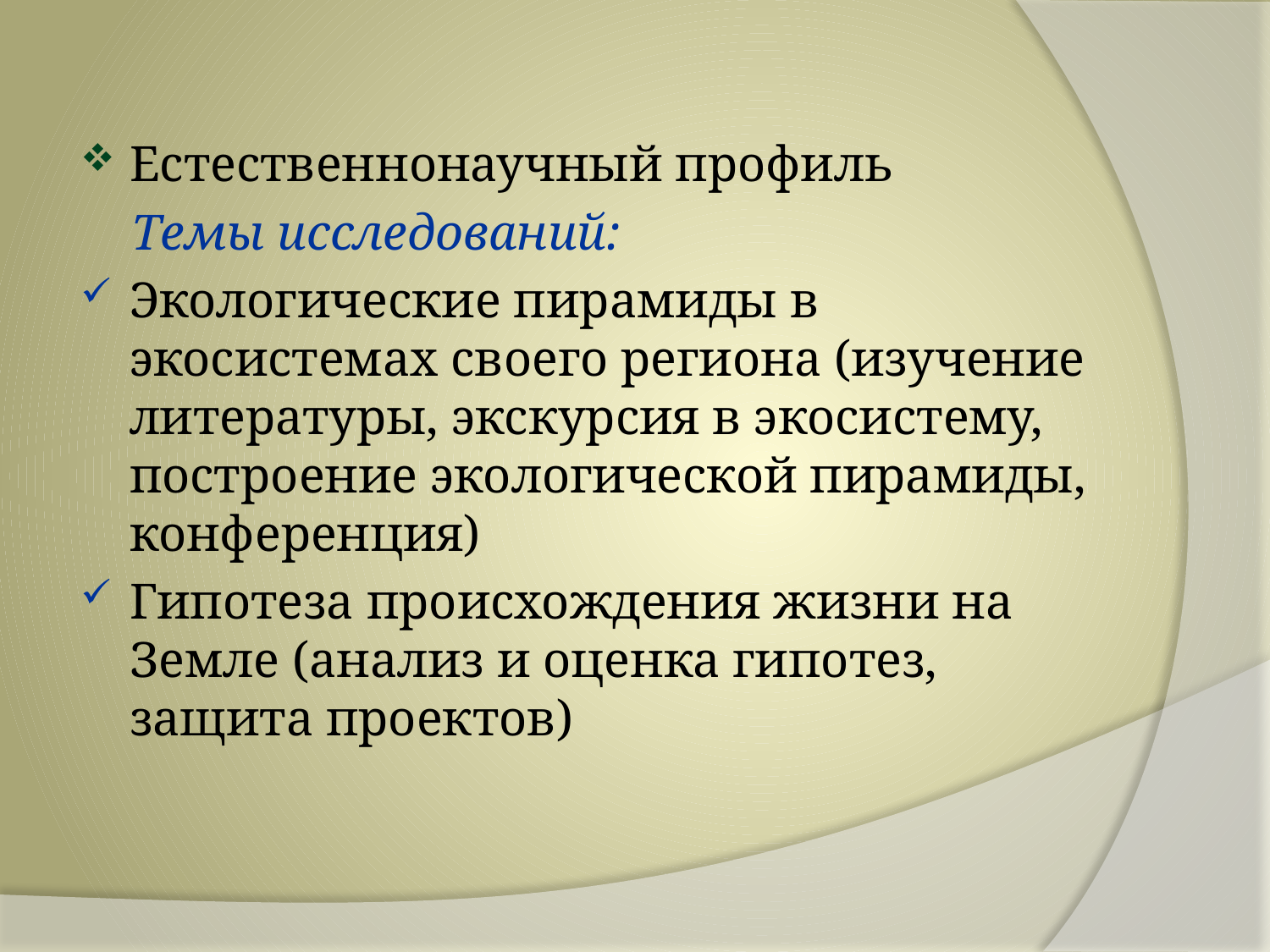

#
Естественнонаучный профиль
    Темы исследований:
Экологические пирамиды в экосистемах своего региона (изучение литературы, экскурсия в экосистему, построение экологической пирамиды, конференция)
Гипотеза происхождения жизни на Земле (анализ и оценка гипотез, защита проектов)